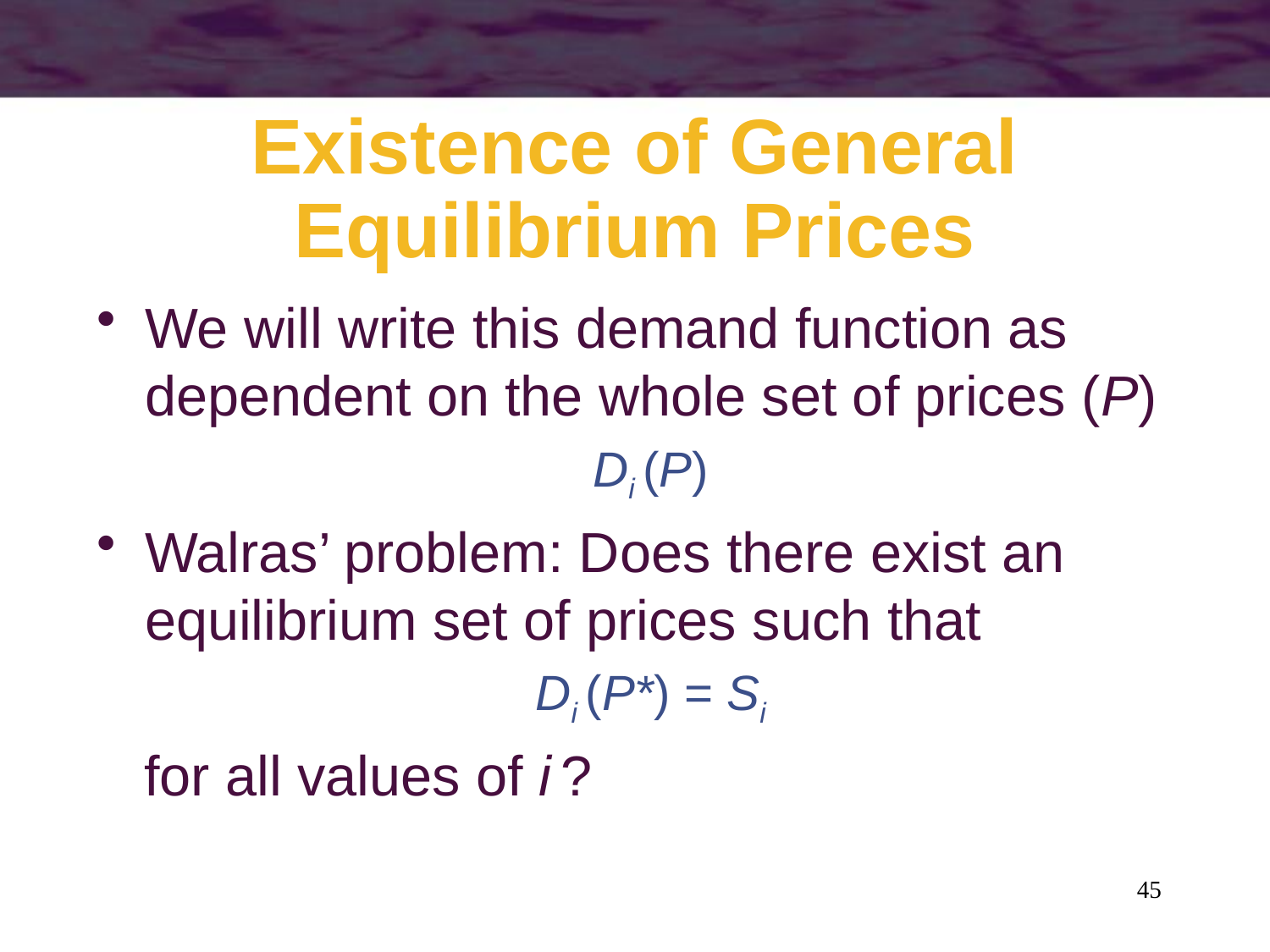

# Existence of General Equilibrium Prices
We will write this demand function as dependent on the whole set of prices (P)
Di (P)
Walras’ problem: Does there exist an equilibrium set of prices such that
Di (P*) = Si
   for all values of i ?

45